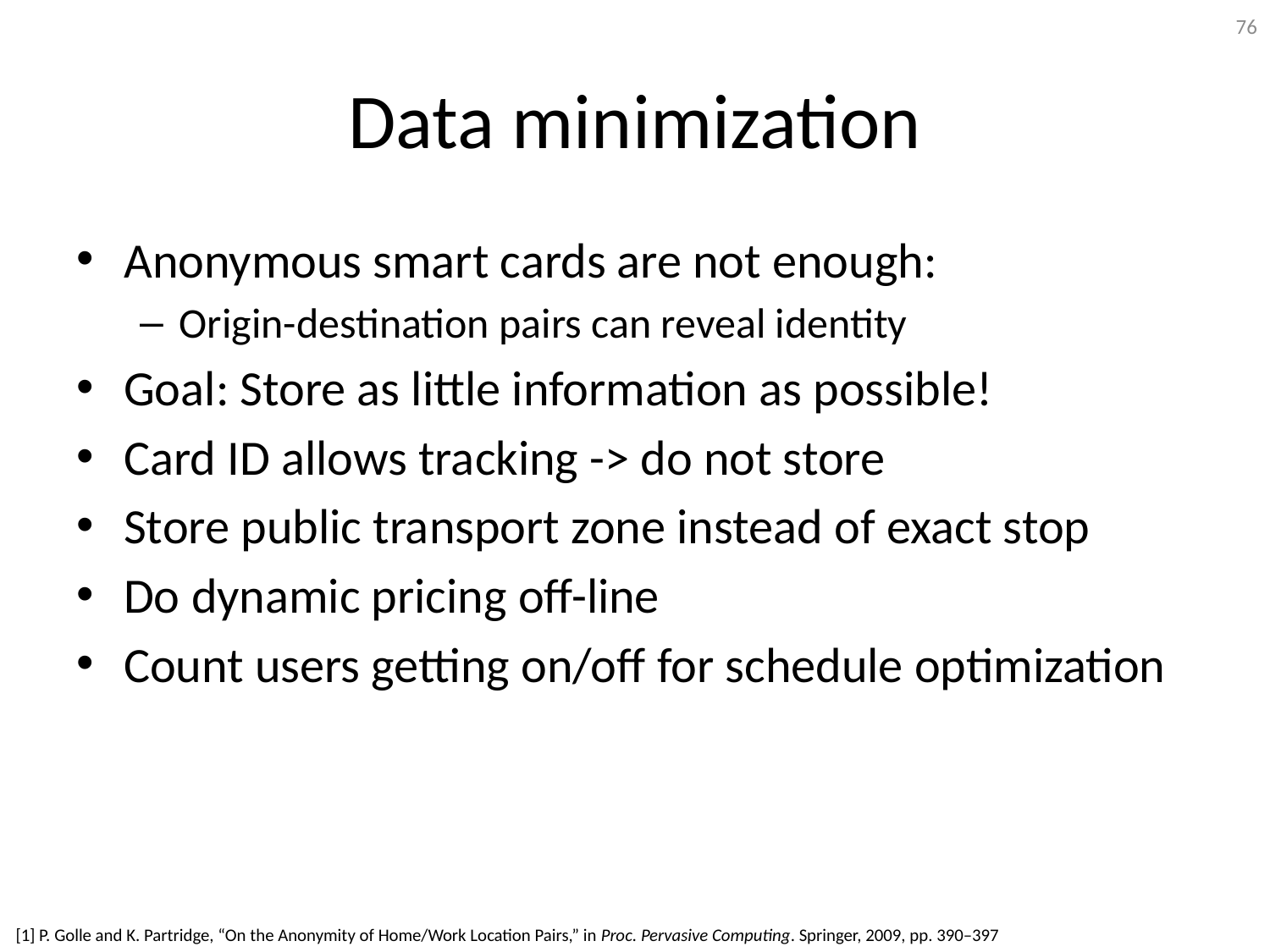

76
# Data minimization
Anonymous smart cards are not enough:
Origin-destination pairs can reveal identity
Goal: Store as little information as possible!
Card ID allows tracking -> do not store
Store public transport zone instead of exact stop
Do dynamic pricing off-line
Count users getting on/off for schedule optimization
[1] P. Golle and K. Partridge, “On the Anonymity of Home/Work Location Pairs,” in Proc. Pervasive Computing. Springer, 2009, pp. 390–397